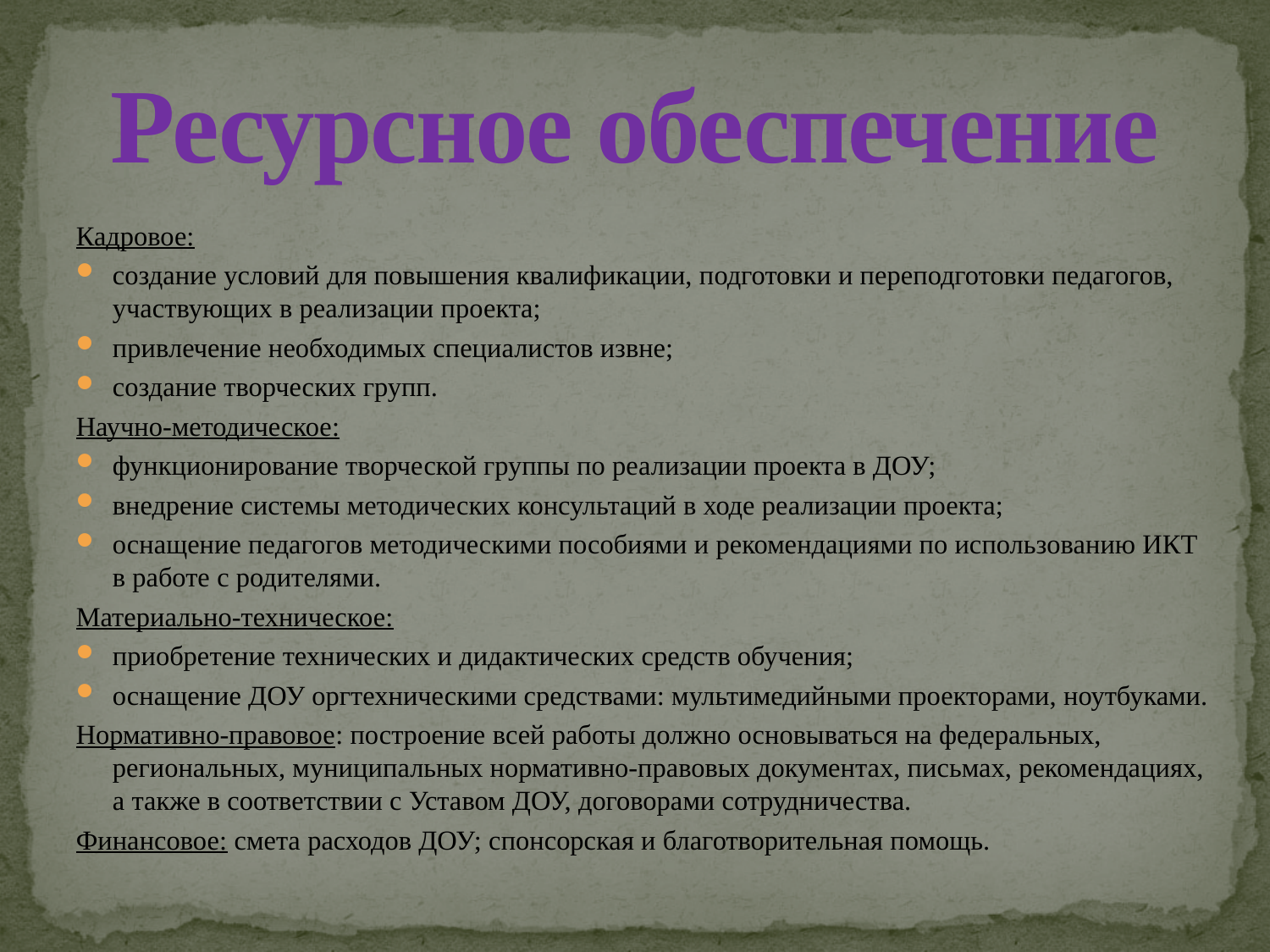

# Ресурсное обеспечение
Кадровое:
создание условий для повышения квалификации, подготовки и переподготовки педагогов, участвующих в реализации проекта;
привлечение необходимых специалистов извне;
создание творческих групп.
Научно-методическое:
функционирование творческой группы по реализации проекта в ДОУ;
внедрение системы методических консультаций в ходе реализации проекта;
оснащение педагогов методическими пособиями и рекомендациями по использованию ИКТ в работе с родителями.
Материально-техническое:
приобретение технических и дидактических средств обучения;
оснащение ДОУ оргтехническими средствами: мультимедийными проекторами, ноутбуками.
Нормативно-правовое: построение всей работы должно основываться на федеральных, региональных, муниципальных нормативно-правовых документах, письмах, рекомендациях, а также в соответствии с Уставом ДОУ, договорами сотрудничества.
Финансовое: смета расходов ДОУ; спонсорская и благотворительная помощь.